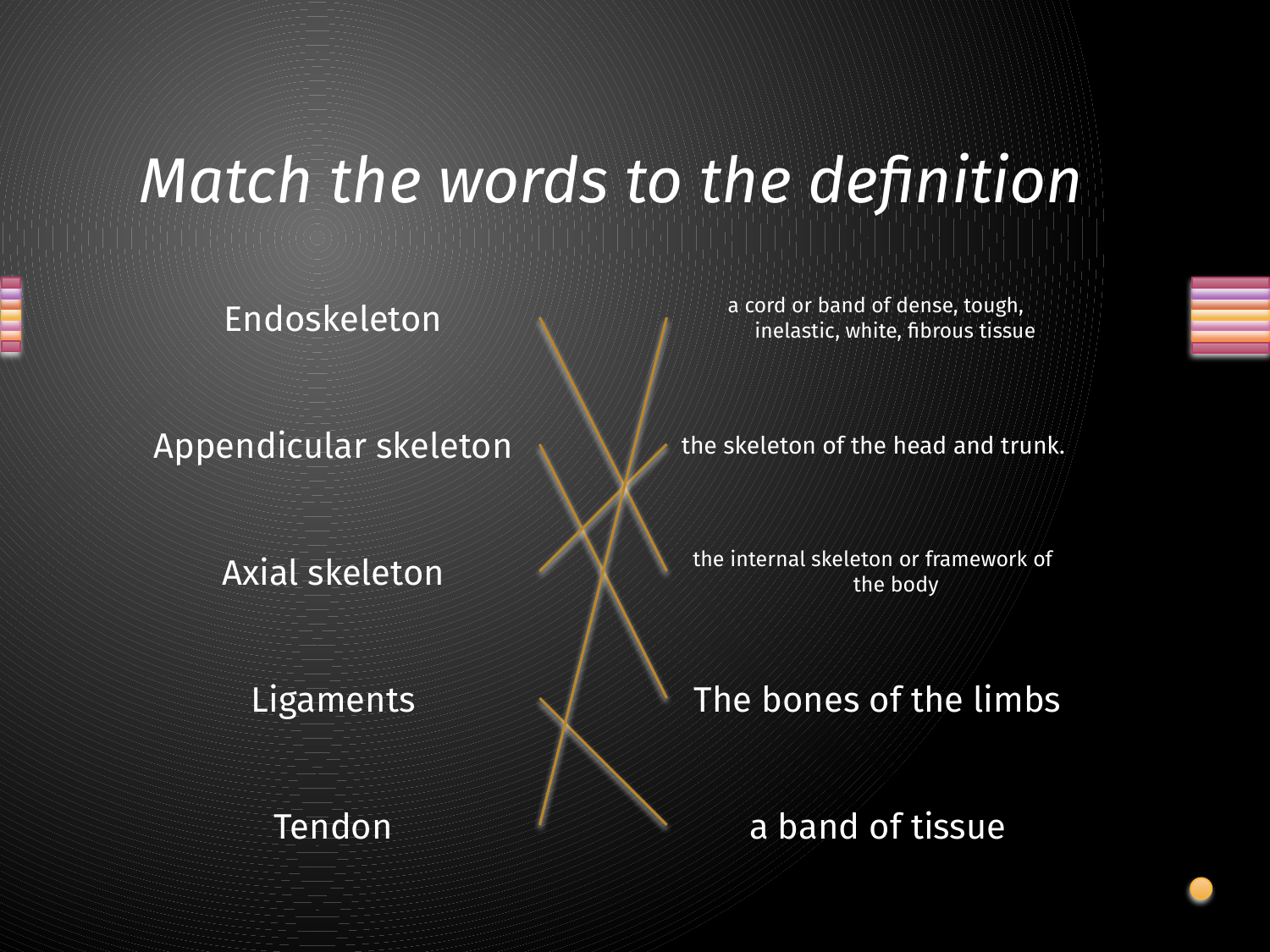

# Match the words to the definition
Endoskeleton
 a cord or band of dense, tough, inelastic, white, fibrous tissue
Appendicular skeleton
the skeleton of the head and trunk.
Axial skeleton
the internal skeleton or framework of the body
Ligaments
 The bones of the limbs
Tendon
 a band of tissue